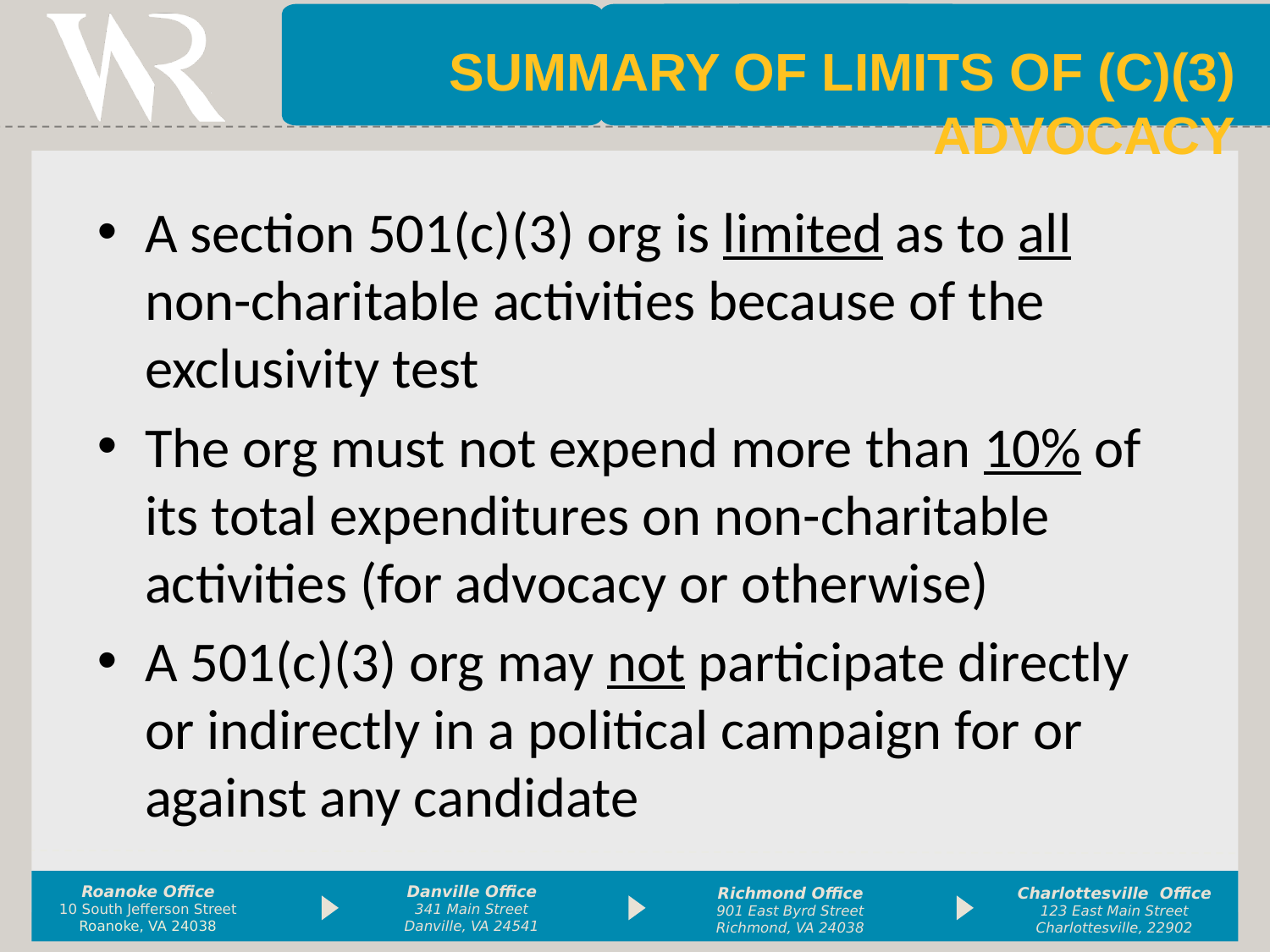

Summary of Limits of (c)(3) Advocacy
A section 501(c)(3) org is limited as to all non-charitable activities because of the exclusivity test
The org must not expend more than 10% of its total expenditures on non-charitable activities (for advocacy or otherwise)
A 501(c)(3) org may not participate directly or indirectly in a political campaign for or against any candidate